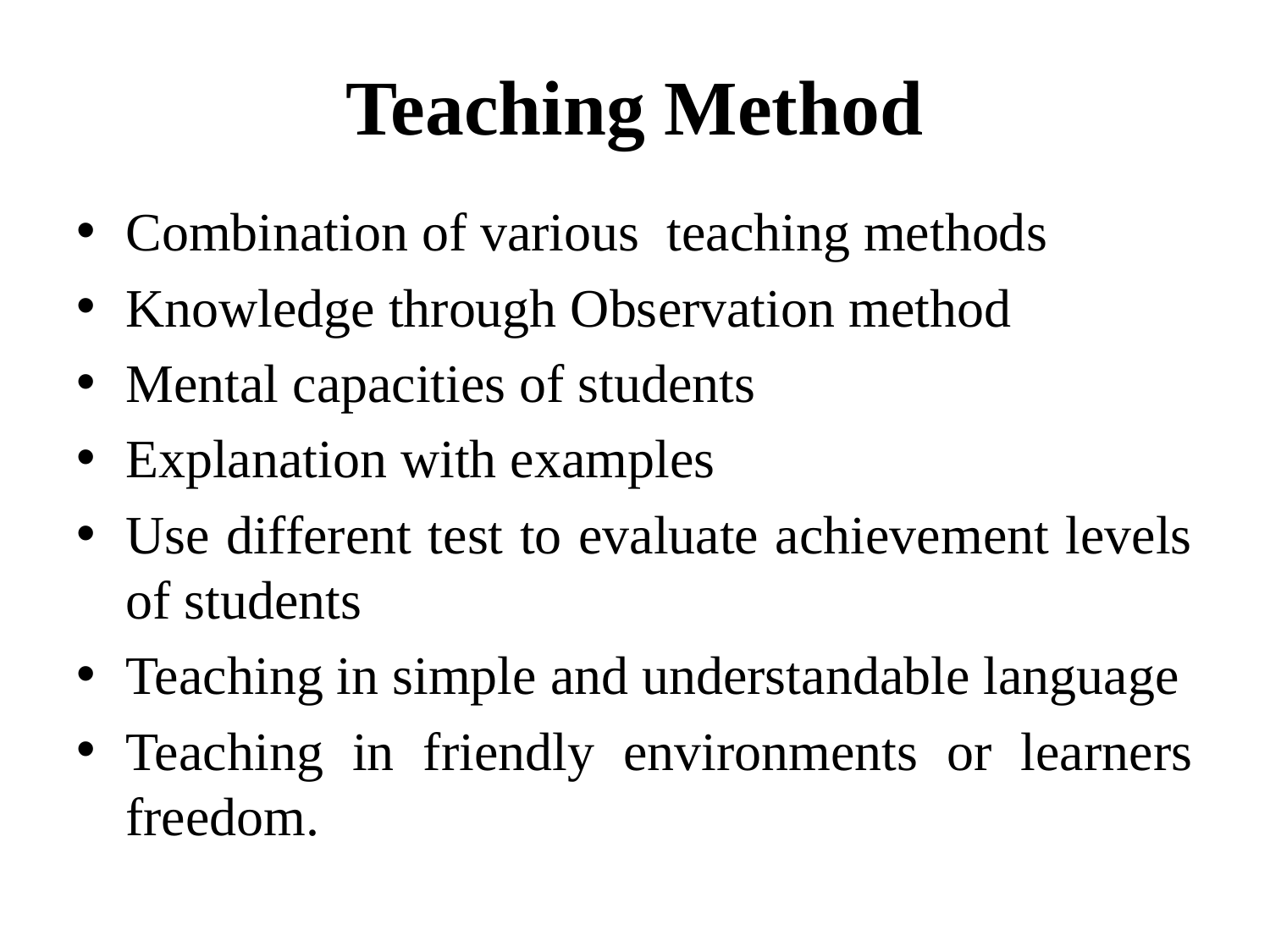

# Teaching Method
Combination of various  teaching methods
Knowledge through Observation method
Mental capacities of students
Explanation with examples
Use different test to evaluate achievement levels of students
Teaching in simple and understandable language
Teaching in friendly environments or learners freedom.